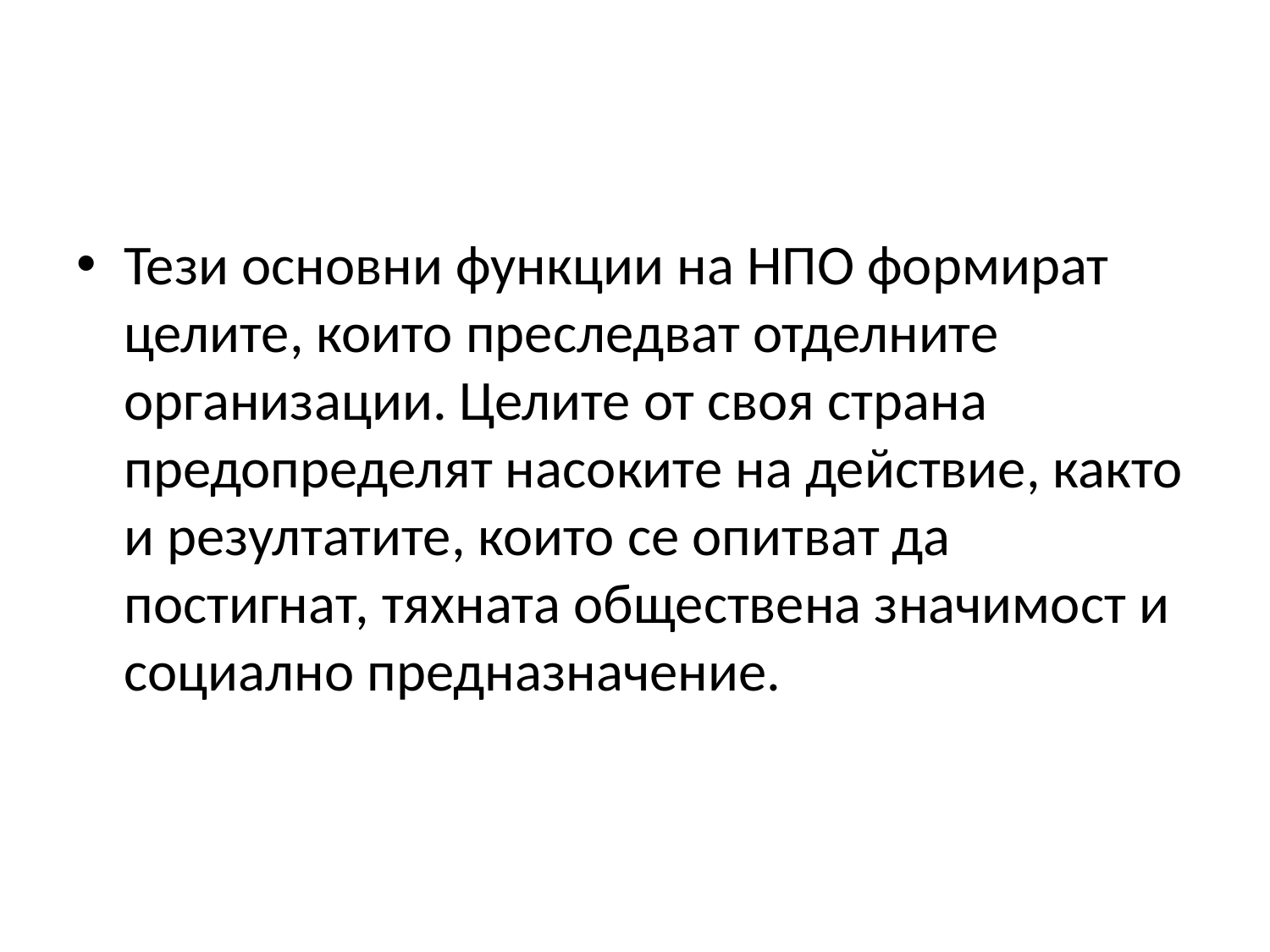

#
Тези основни функции на НПО формират целите, които преследват отделните организации. Целите от своя страна предопределят насоките на действие, както и резултатите, които се опитват да постигнат, тяхната обществена значимост и социално предназначение.